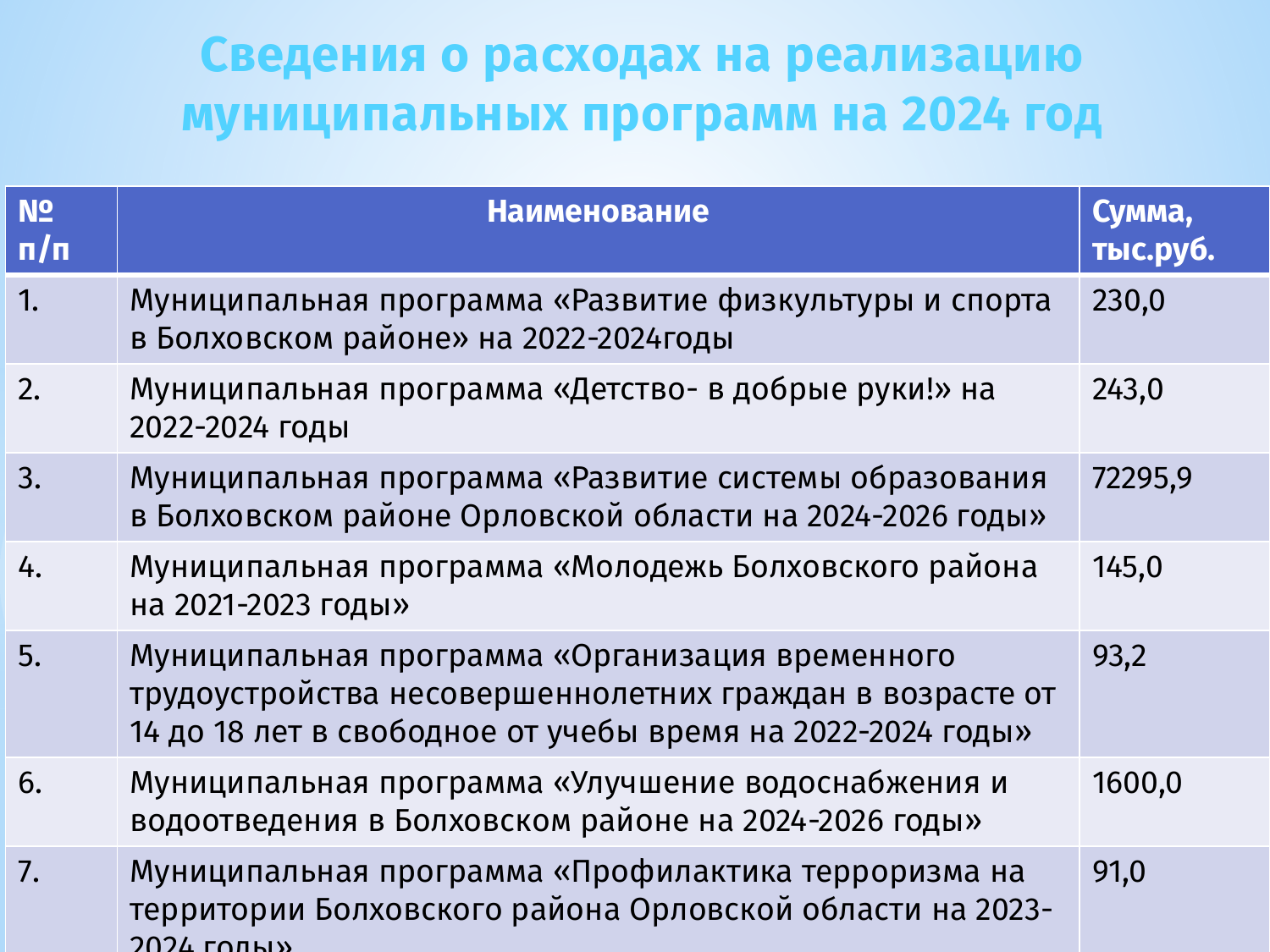

# Сведения о расходах на реализацию муниципальных программ на 2024 год
| № п/п | Наименование | Сумма, тыс.руб. |
| --- | --- | --- |
| 1. | Муниципальная программа «Развитие физкультуры и спорта в Болховском районе» на 2022-2024годы | 230,0 |
| 2. | Муниципальная программа «Детство- в добрые руки!» на 2022-2024 годы | 243,0 |
| 3. | Муниципальная программа «Развитие системы образования в Болховском районе Орловской области на 2024-2026 годы» | 72295,9 |
| 4. | Муниципальная программа «Молодежь Болховского района на 2021-2023 годы» | 145,0 |
| 5. | Муниципальная программа «Организация временного трудоустройства несовершеннолетних граждан в возрасте от 14 до 18 лет в свободное от учебы время на 2022-2024 годы» | 93,2 |
| 6. | Муниципальная программа «Улучшение водоснабжения и водоотведения в Болховском районе на 2024-2026 годы» | 1600,0 |
| 7. | Муниципальная программа «Профилактика терроризма на территории Болховского района Орловской области на 2023-2024 годы» | 91,0 |
| 8. | Муниципальная программа «Обеспечение безопасности дорожного движения в Болховском районе на 2024-2026 годы» | 30,0 |
| 9. | Районная целевая программа «Наказы избирателей на 2024 год» | 280,0 |
| 10. | Муниципальная программа «Развитие архивного дела в Болховском районе Орловской области на 2024-2026 годы» | 10,0 |
| 11. | Муниципальная программа «Социальная поддержка инвалидов (доступная среда) в Болховском районе на 2022-2024 годы» | 50,0 |
| 12. | Муниципальная программа «Строительство и ремонт автомобильных дорог на территории Болховского района на 2022-2024 годы» (дорожный фонд) | 8680,0 |
| 13. | Муниципальная программа «Сохранение и реконструкция мемориальных объектов в Болховском районе на 2024-2025 годы» | 150,0 |
| 14. | Муниципальная программа «Совершенствование системы профилактики правонарушений и усиление борьбы с преступностью на 2024-2026 годы» | 31,2 |
| 15. | Муниципальная программа «Развитие муниципальной службы в Болховском районе на 2024-2026 годы» | 20,0 |
| 16. | Муниципальная программа «Развитие сферы культуры в Болховском районе на 2023-2024 годы» | 300,0 |
| 17. | Муниципальная программа «Комплексное развитие сельских территорий Болховского района Орловской области на 2024-2026 годы » | 200,0 |
| 18. | Муниципальная программа «Развитие системы безопасности в Болховском районе на 2022-2024 годы» | 20,0 |
| 19. | Муниципальная программа «Обеспечение жильем молодых семей на 2021-2025 годы» | 150,0 |
| 20. | Основное мероприятие «Обеспечение функционирования модели персонифицированного финансирования дополнительного образования детей» | 2949,8 |
| 21. | Муниципальная программа «Поддержка социально ориентированных некоммерческих организаций в Болховском районе на 2022-2024 годы» | 20,0 |
| 22. | Муниципальная программа «Обращение с твердыми коммунальными отходами на территории Болховского района на 2024-2026 годы» | 580,0 |
|  | ВСЕГО | 88139,1 |